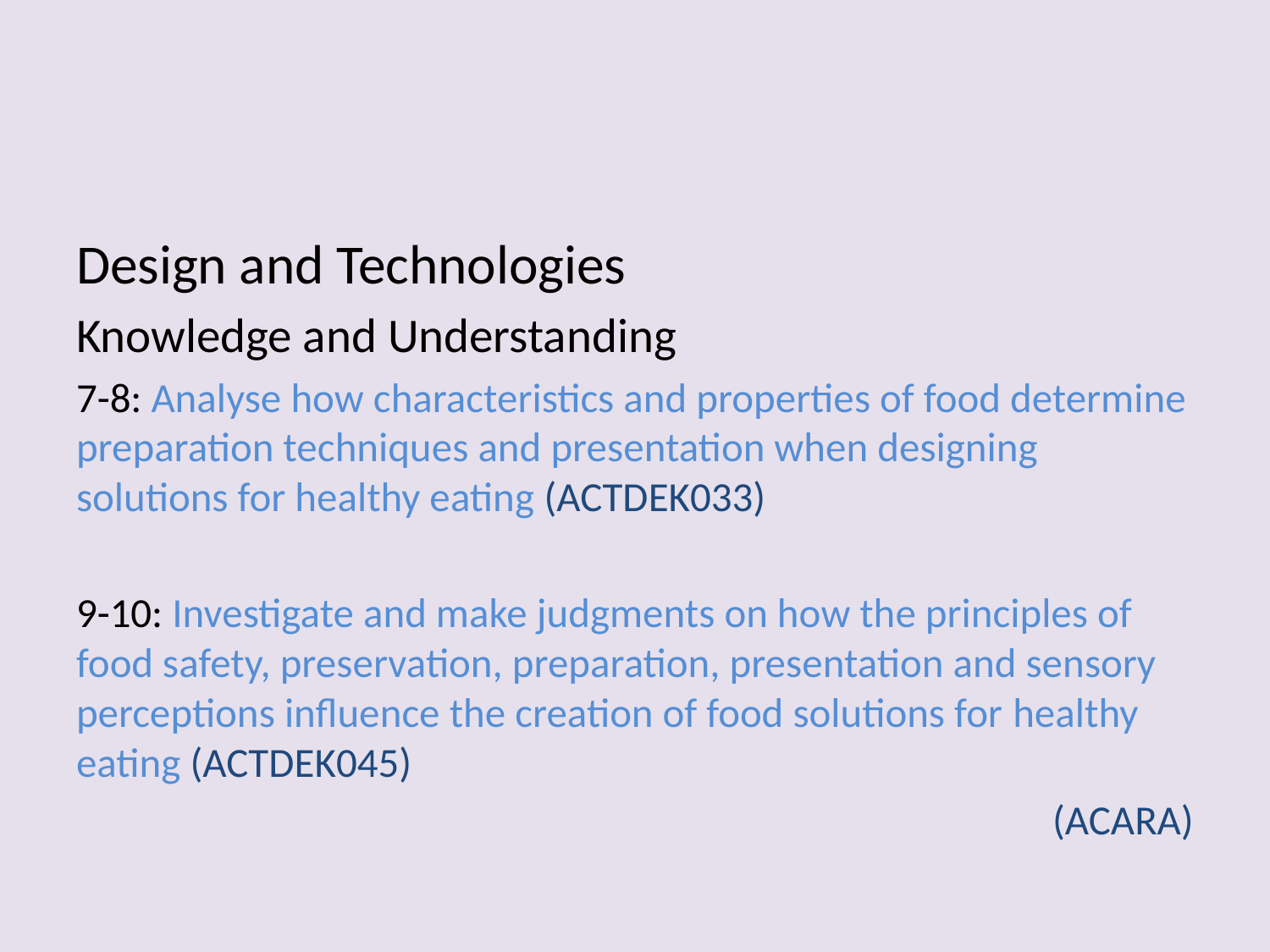

#
Design and Technologies
Knowledge and Understanding
7-8: Analyse how characteristics and properties of food determine preparation techniques and presentation when designing solutions for healthy eating (ACTDEK033)

9-10: Investigate and make judgments on how the principles of food safety, preservation, preparation, presentation and sensory perceptions influence the creation of food solutions for healthy eating (ACTDEK045)
(ACARA)